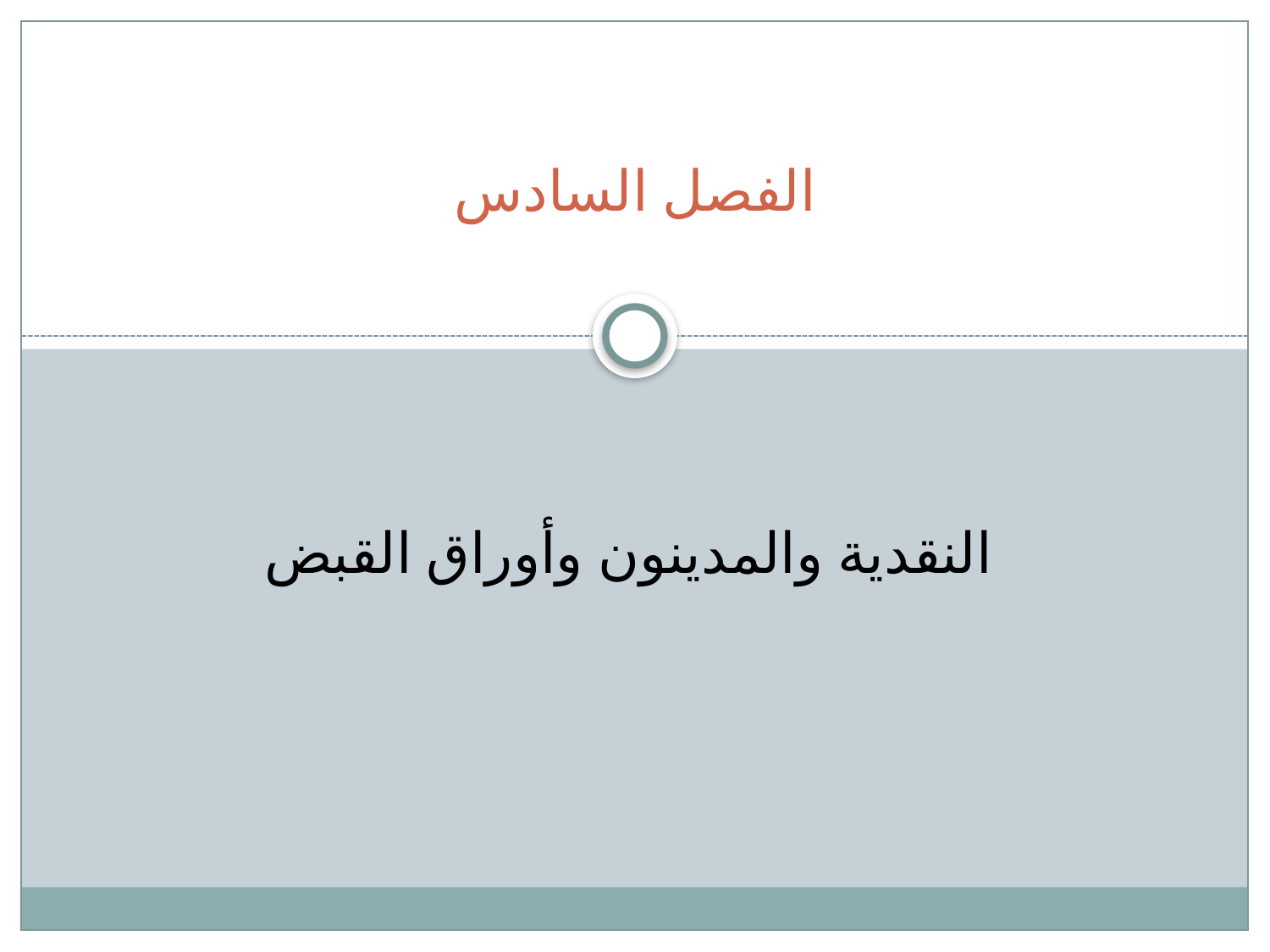

# الفصل السادس
النقدية والمدينون وأوراق القبض